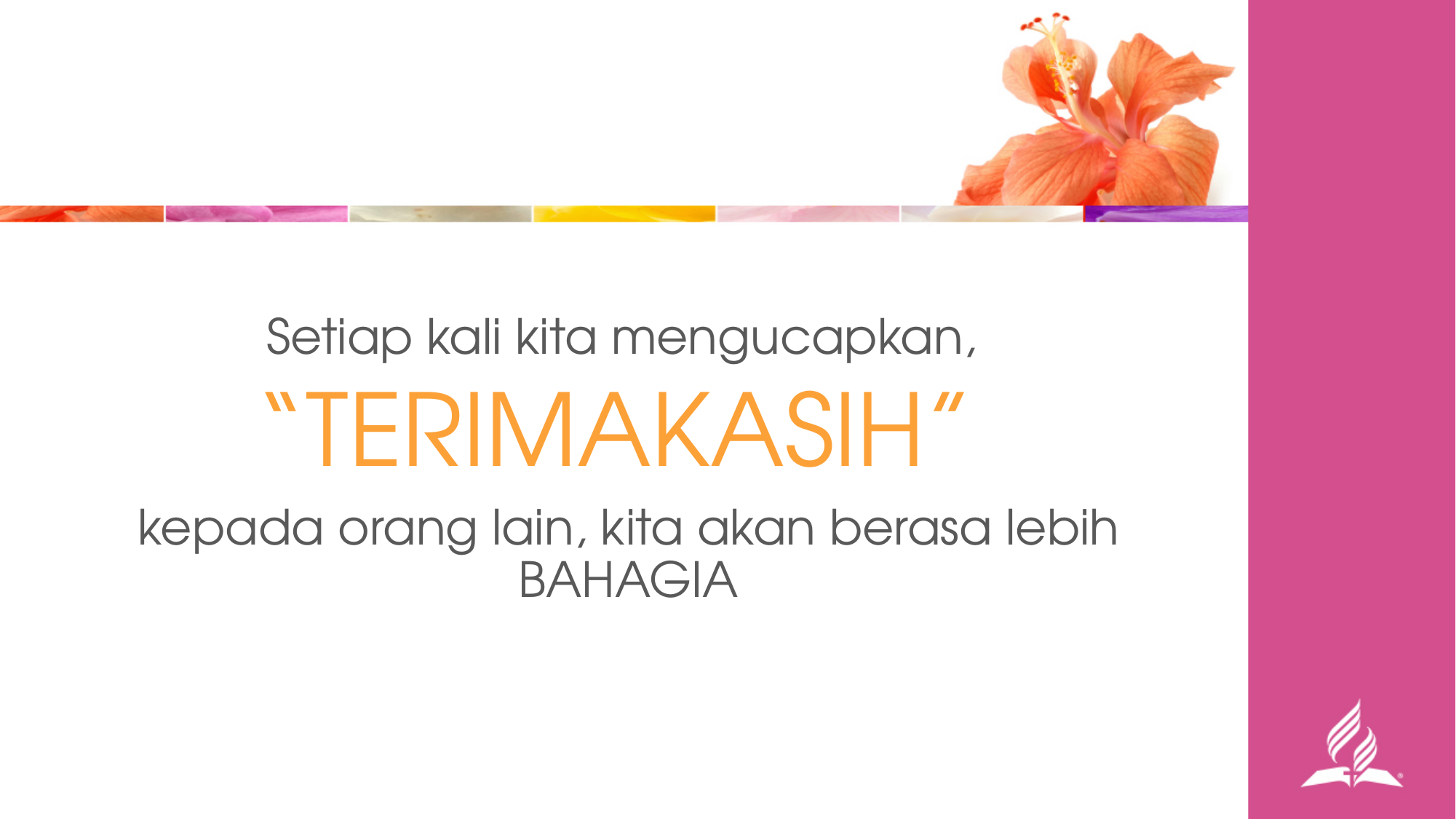

Setiap kali kita mengucapkan,
“TERIMAKASIH”
kepada orang lain, kita akan berasa lebih BAHAGIA